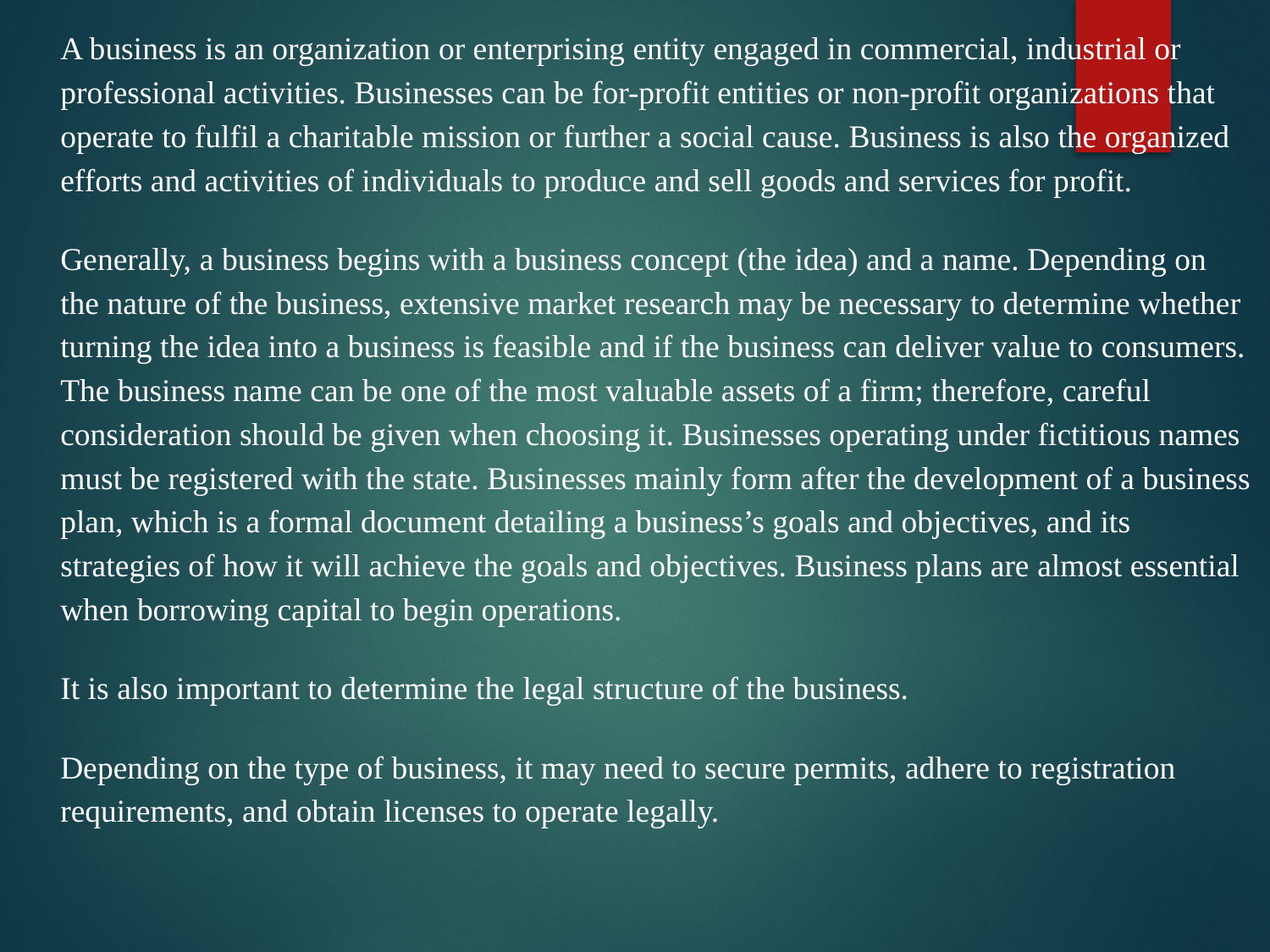

A business is an organization or enterprising entity engaged in commercial, industrial or professional activities. Businesses can be for-profit entities or non-profit organizations that operate to fulfil a charitable mission or further a social cause. Business is also the organized efforts and activities of individuals to produce and sell goods and services for profit.
Generally, a business begins with a business concept (the idea) and a name. Depending on the nature of the business, extensive market research may be necessary to determine whether turning the idea into a business is feasible and if the business can deliver value to consumers. The business name can be one of the most valuable assets of a firm; therefore, careful consideration should be given when choosing it. Businesses operating under fictitious names must be registered with the state. Businesses mainly form after the development of a business plan, which is a formal document detailing a business’s goals and objectives, and its strategies of how it will achieve the goals and objectives. Business plans are almost essential when borrowing capital to begin operations.
It is also important to determine the legal structure of the business.
Depending on the type of business, it may need to secure permits, adhere to registration requirements, and obtain licenses to operate legally.